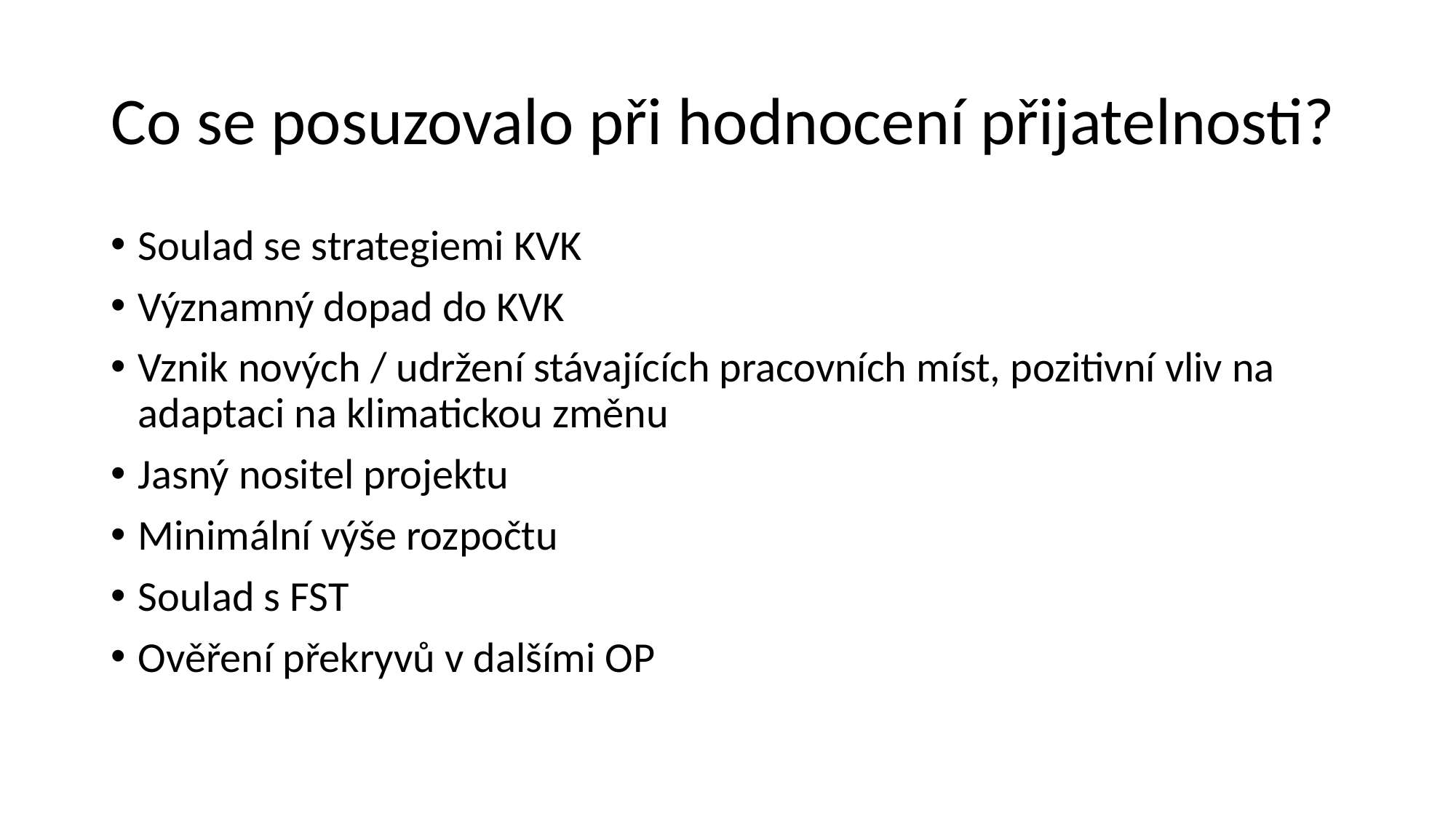

# Co se posuzovalo při hodnocení přijatelnosti?
Soulad se strategiemi KVK
Významný dopad do KVK
Vznik nových / udržení stávajících pracovních míst, pozitivní vliv na adaptaci na klimatickou změnu
Jasný nositel projektu
Minimální výše rozpočtu
Soulad s FST
Ověření překryvů v dalšími OP